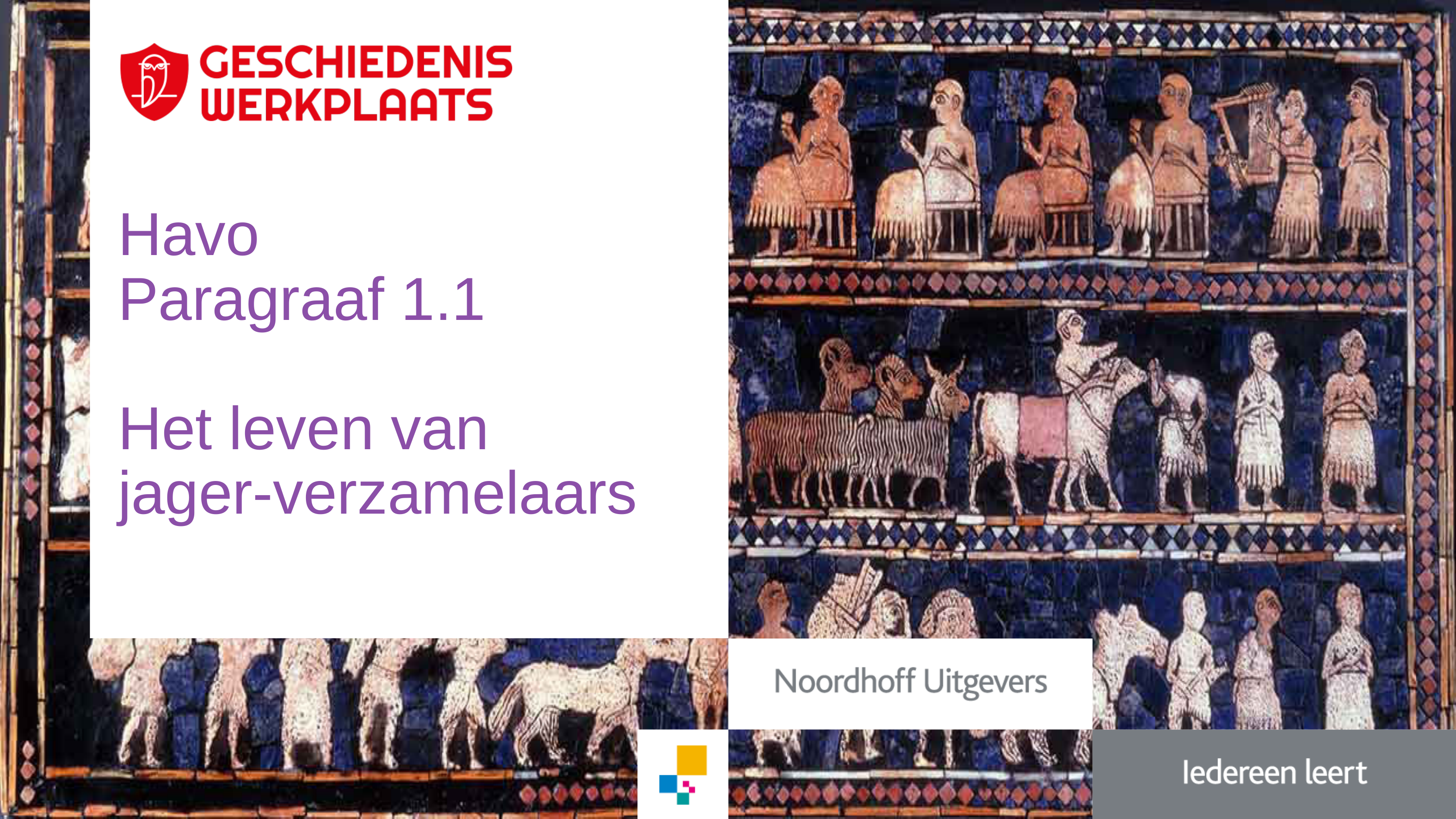

# Havo Paragraaf 1.1 Het leven van jager-verzamelaars